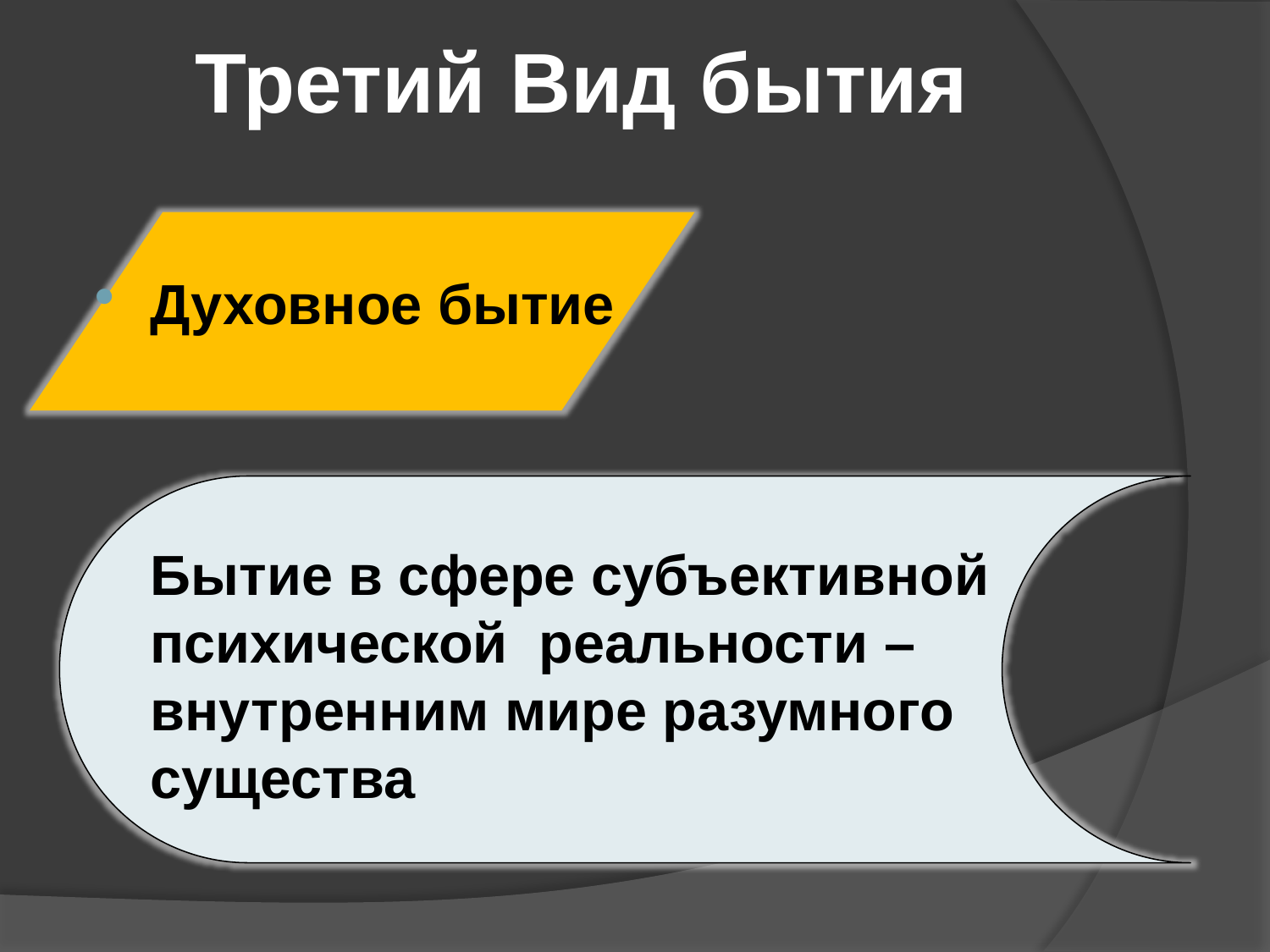

# Третий Вид бытия

Духовное бытие
Бытие в сфере субъективной психической  реальности – внутренним мире разумного существа